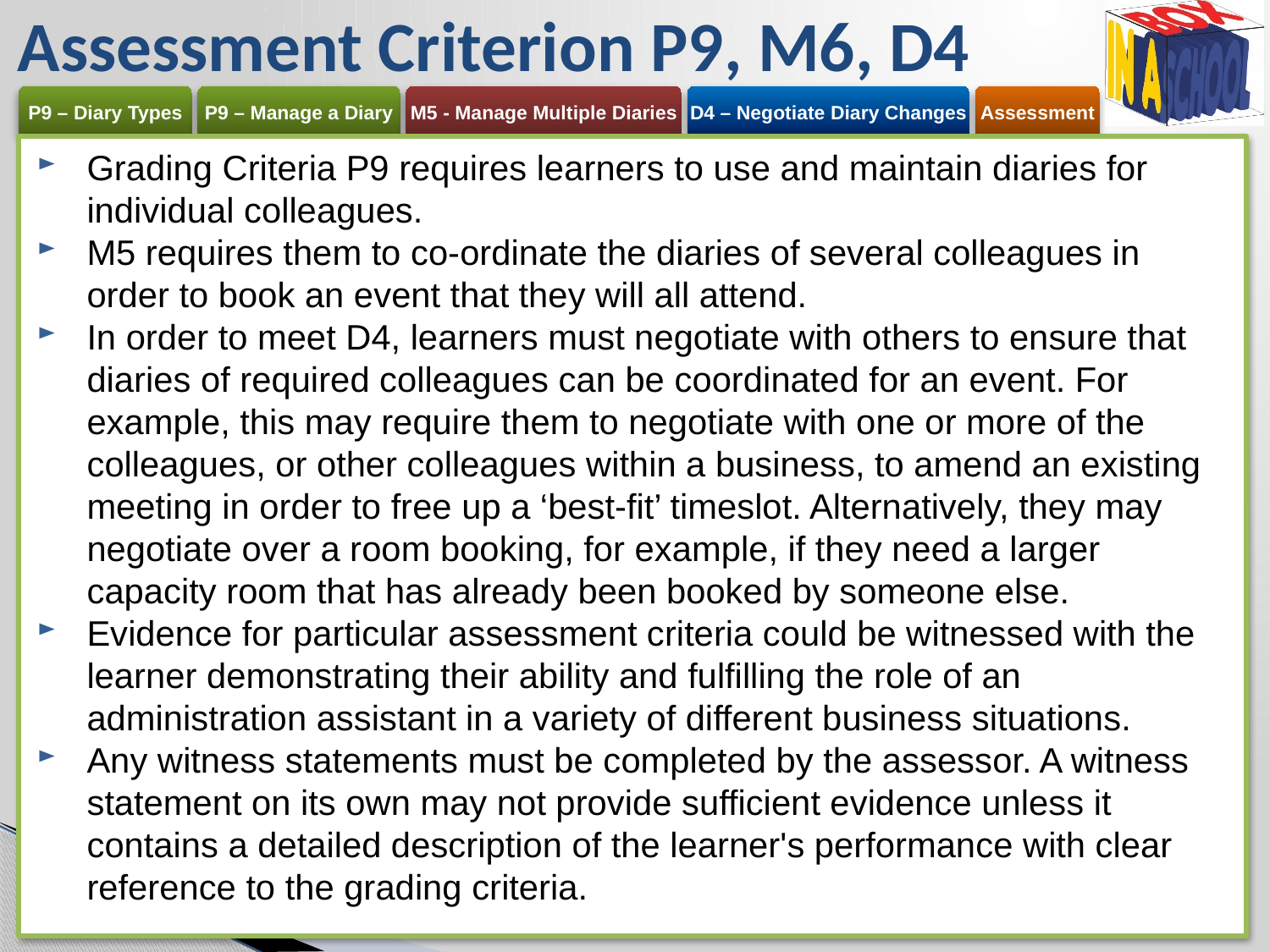

Assessment Criterion P9, M6, D4
Grading Criteria P9 requires learners to use and maintain diaries for individual colleagues.
M5 requires them to co-ordinate the diaries of several colleagues in order to book an event that they will all attend.
In order to meet D4, learners must negotiate with others to ensure that diaries of required colleagues can be coordinated for an event. For example, this may require them to negotiate with one or more of the colleagues, or other colleagues within a business, to amend an existing meeting in order to free up a ‘best-fit’ timeslot. Alternatively, they may negotiate over a room booking, for example, if they need a larger capacity room that has already been booked by someone else.
Evidence for particular assessment criteria could be witnessed with the learner demonstrating their ability and fulfilling the role of an administration assistant in a variety of different business situations.
Any witness statements must be completed by the assessor. A witness statement on its own may not provide sufficient evidence unless it contains a detailed description of the learner's performance with clear reference to the grading criteria.